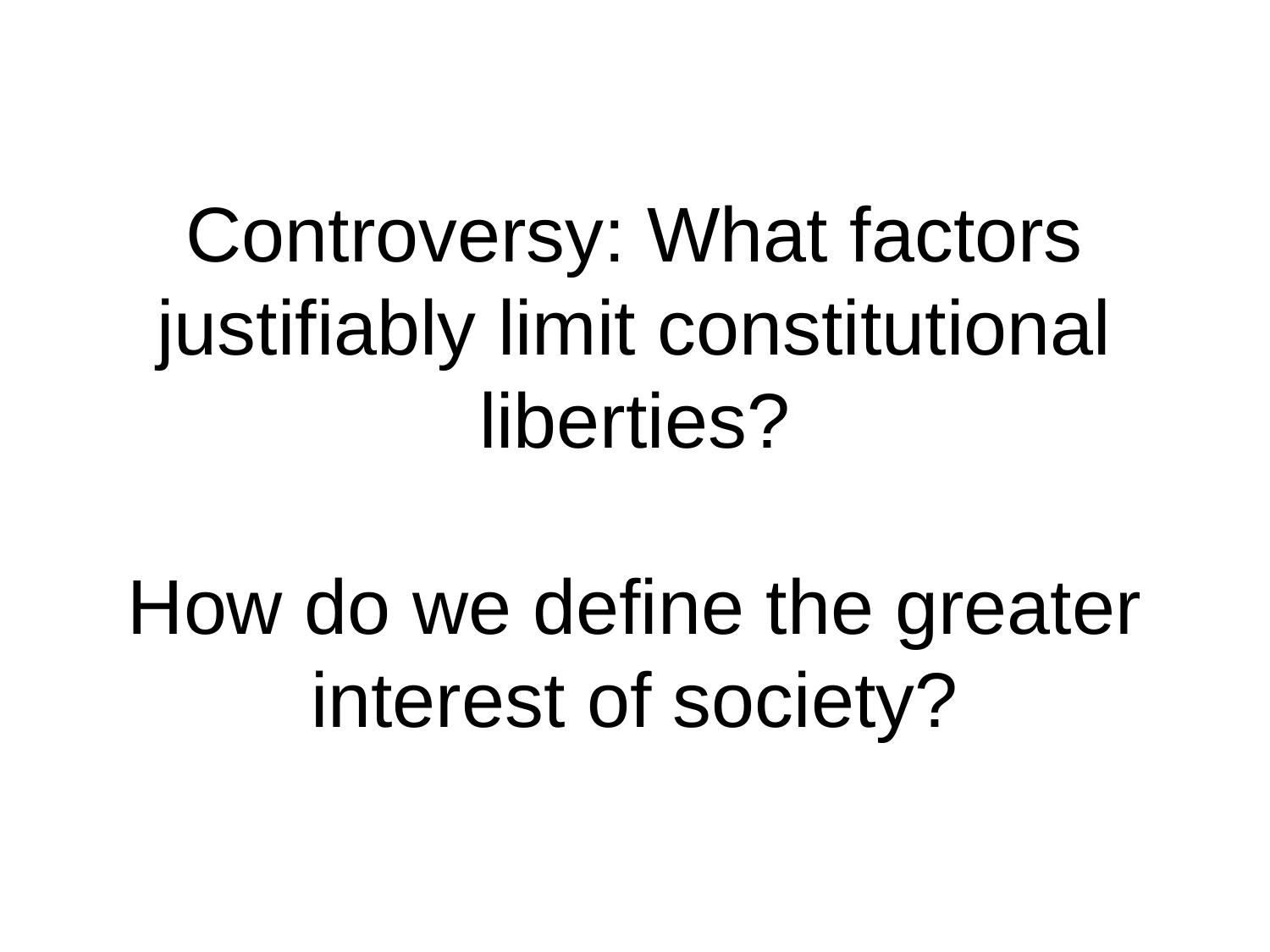

# Controversy: What factors justifiably limit constitutional liberties? How do we define the greater interest of society?